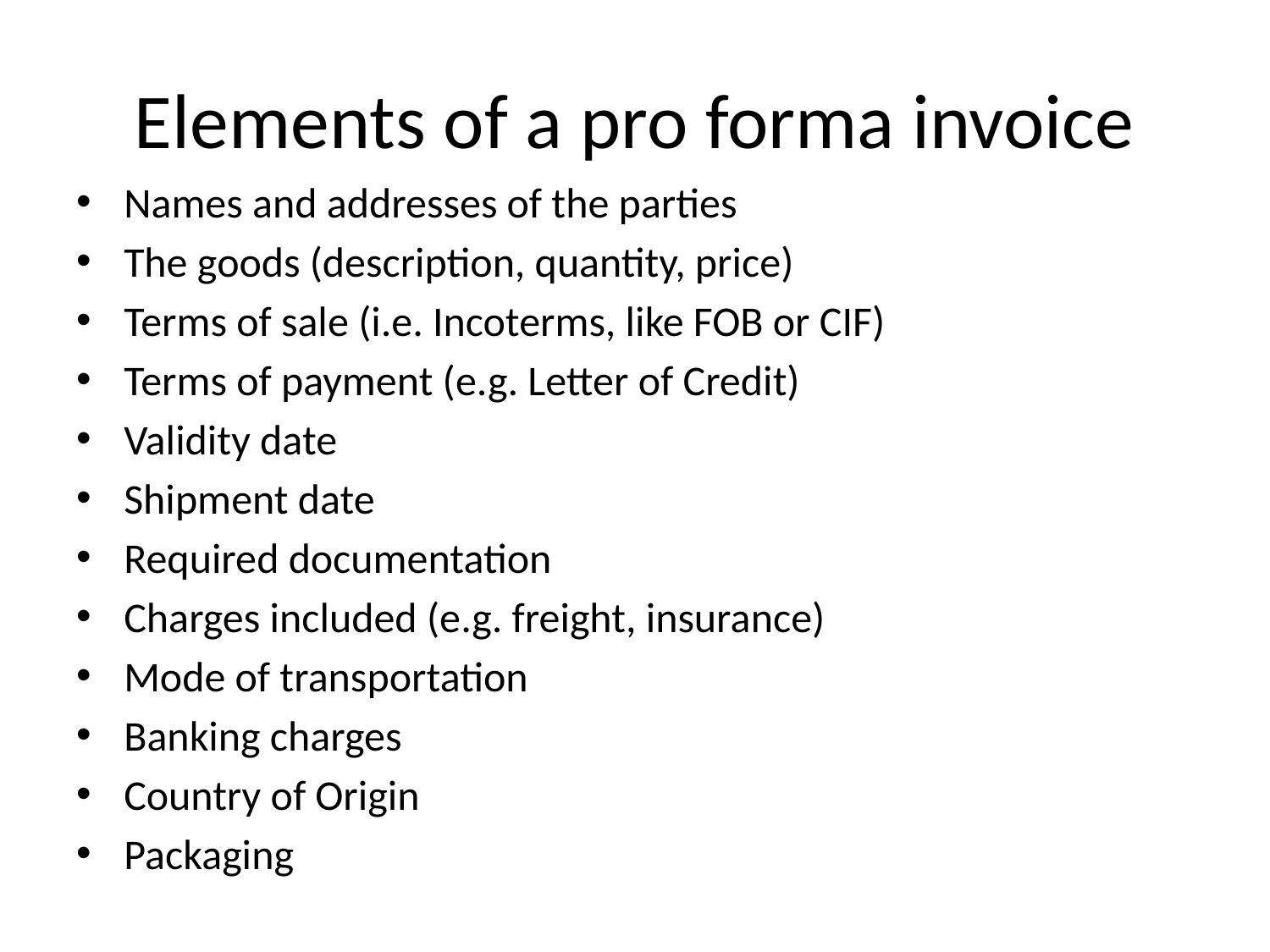

# Elements of a pro forma invoice
Names and addresses of the parties
The goods (description, quantity, price)
Terms of sale (i.e. Incoterms, like FOB or CIF)
Terms of payment (e.g. Letter of Credit)
Validity date
Shipment date
Required documentation
Charges included (e.g. freight, insurance)
Mode of transportation
Banking charges
Country of Origin
Packaging